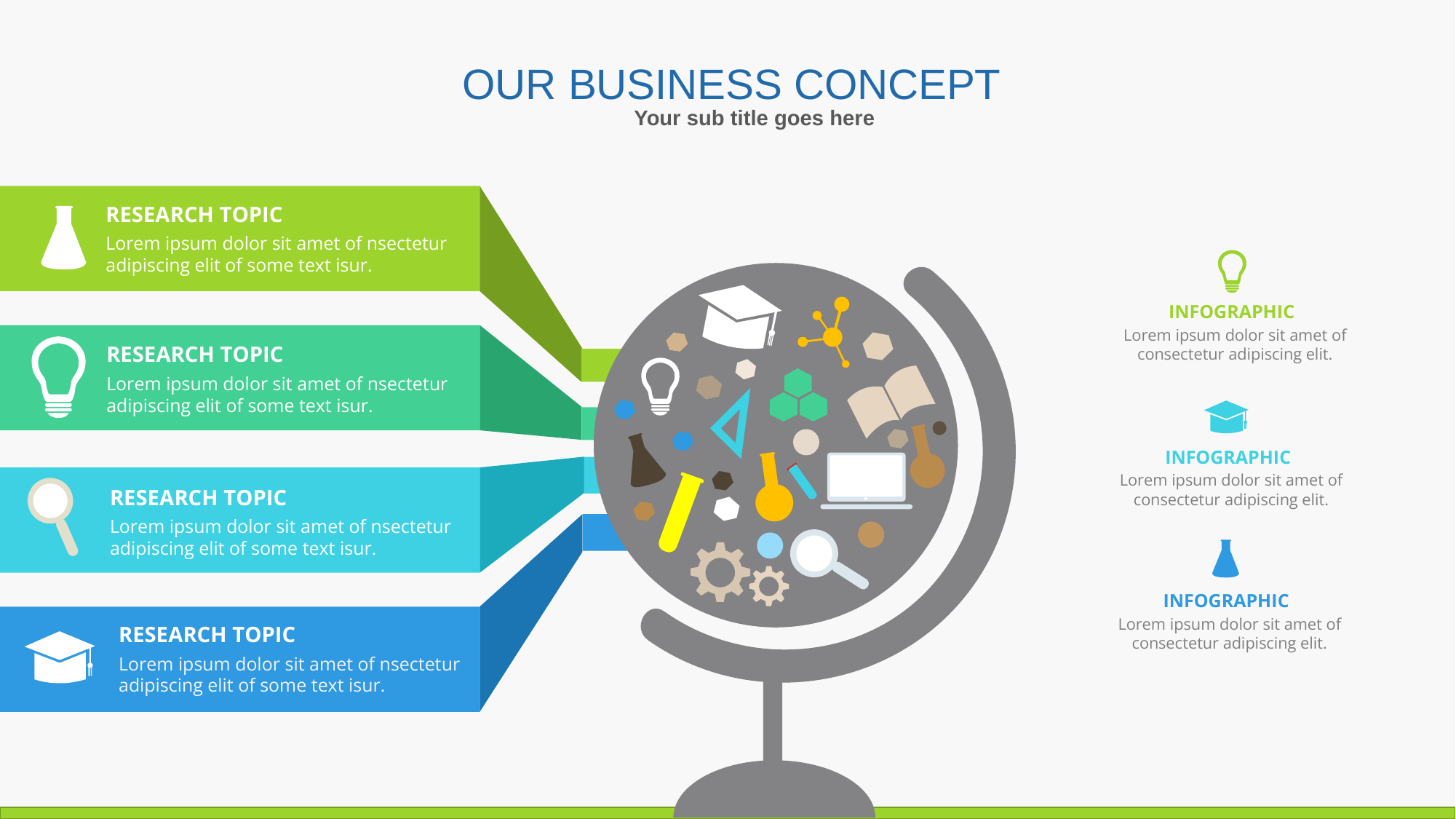

OUR BUSINESS CONCEPT
Your sub title goes here

RESEARCH TOPIC

Lorem ipsum dolor sit amet of nsectetur adipiscing elit of some text isur.

INFOGRAPHIC
Lorem ipsum dolor sit amet of consectetur adipiscing elit.

RESEARCH TOPIC

Lorem ipsum dolor sit amet of nsectetur adipiscing elit of some text isur.

INFOGRAPHIC

Lorem ipsum dolor sit amet of consectetur adipiscing elit.

RESEARCH TOPIC
Lorem ipsum dolor sit amet of nsectetur adipiscing elit of some text isur.

INFOGRAPHIC
Lorem ipsum dolor sit amet of consectetur adipiscing elit.
RESEARCH TOPIC

Lorem ipsum dolor sit amet of nsectetur adipiscing elit of some text isur.